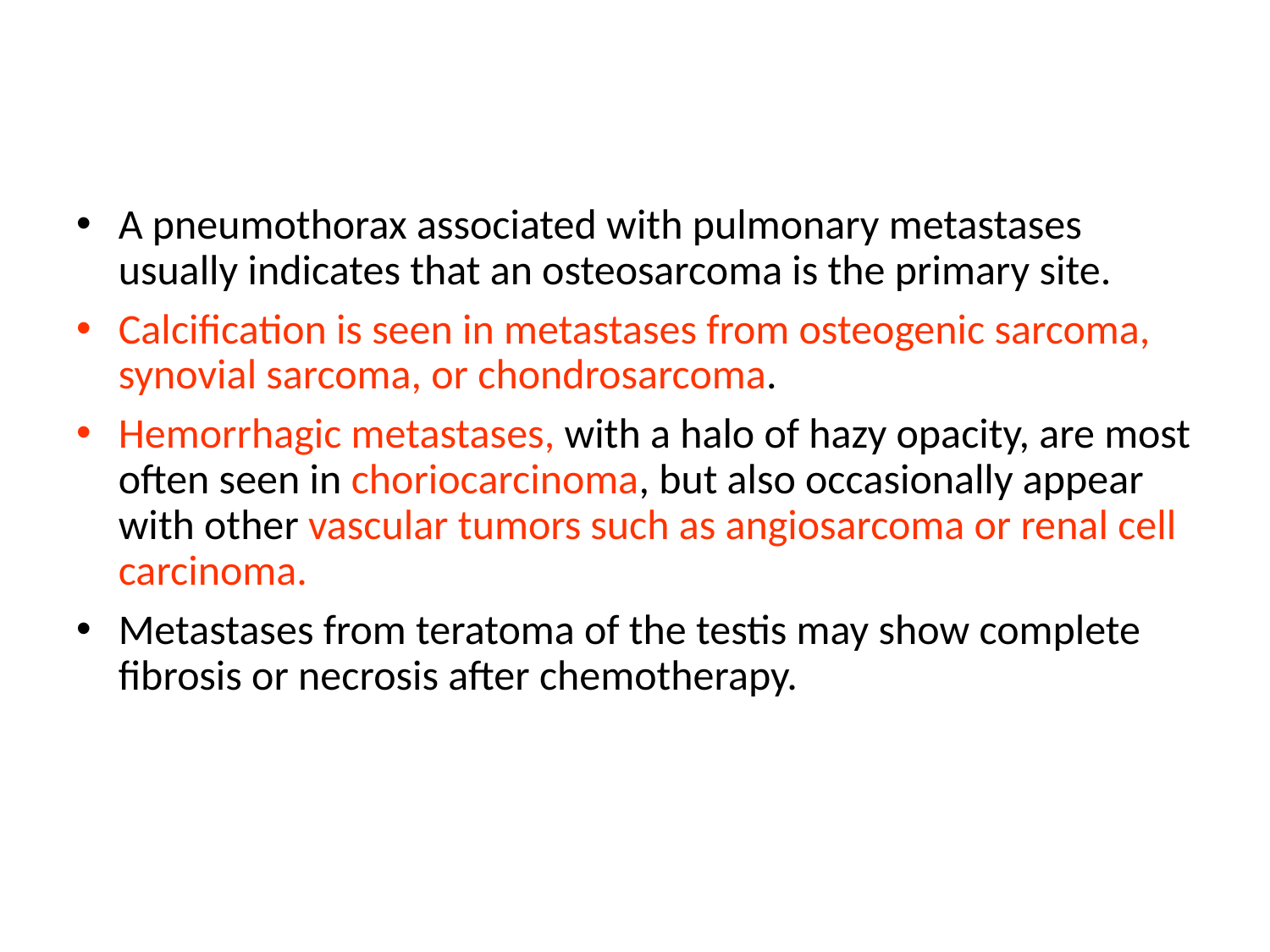

A pneumothorax associated with pulmonary metastases usually indicates that an osteosarcoma is the primary site.
Calcification is seen in metastases from osteogenic sarcoma, synovial sarcoma, or chondrosarcoma.
Hemorrhagic metastases, with a halo of hazy opacity, are most often seen in choriocarcinoma, but also occasionally appear with other vascular tumors such as angiosarcoma or renal cell carcinoma.
Metastases from teratoma of the testis may show complete fibrosis or necrosis after chemotherapy.